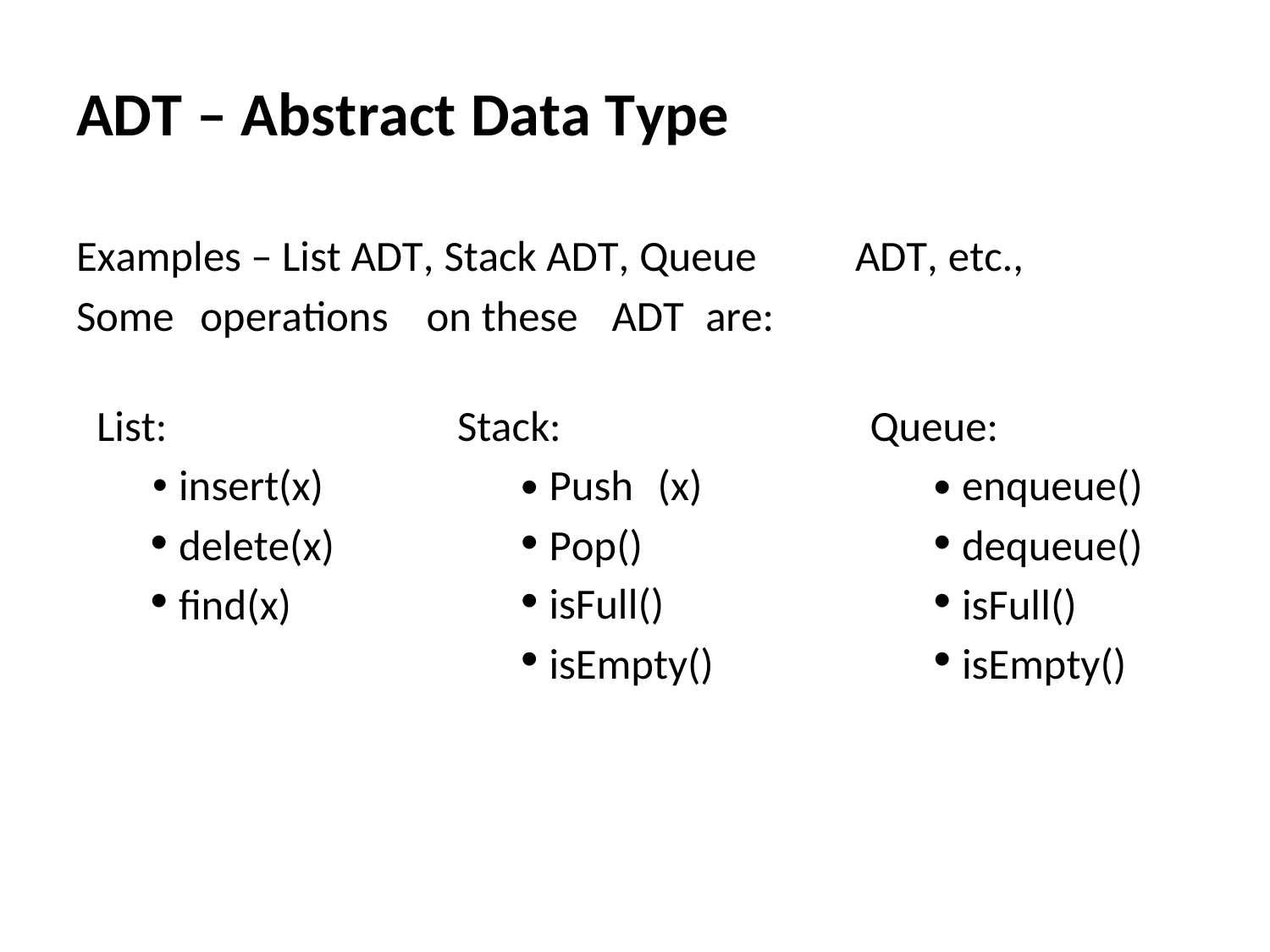

ADT – Abstract Data Type
Examples – List ADT, Stack ADT, Queue
ADT, etc.,
Some
operations
on these
ADT
are:
List:
•
•
•
Stack:
Queue:
•
•
•
•
•
•
•
•
insert(x)
delete(x)
find(x)
Push
Pop()
(x)
enqueue()
dequeue()
isFull()
isEmpty()
isFull()
isEmpty()